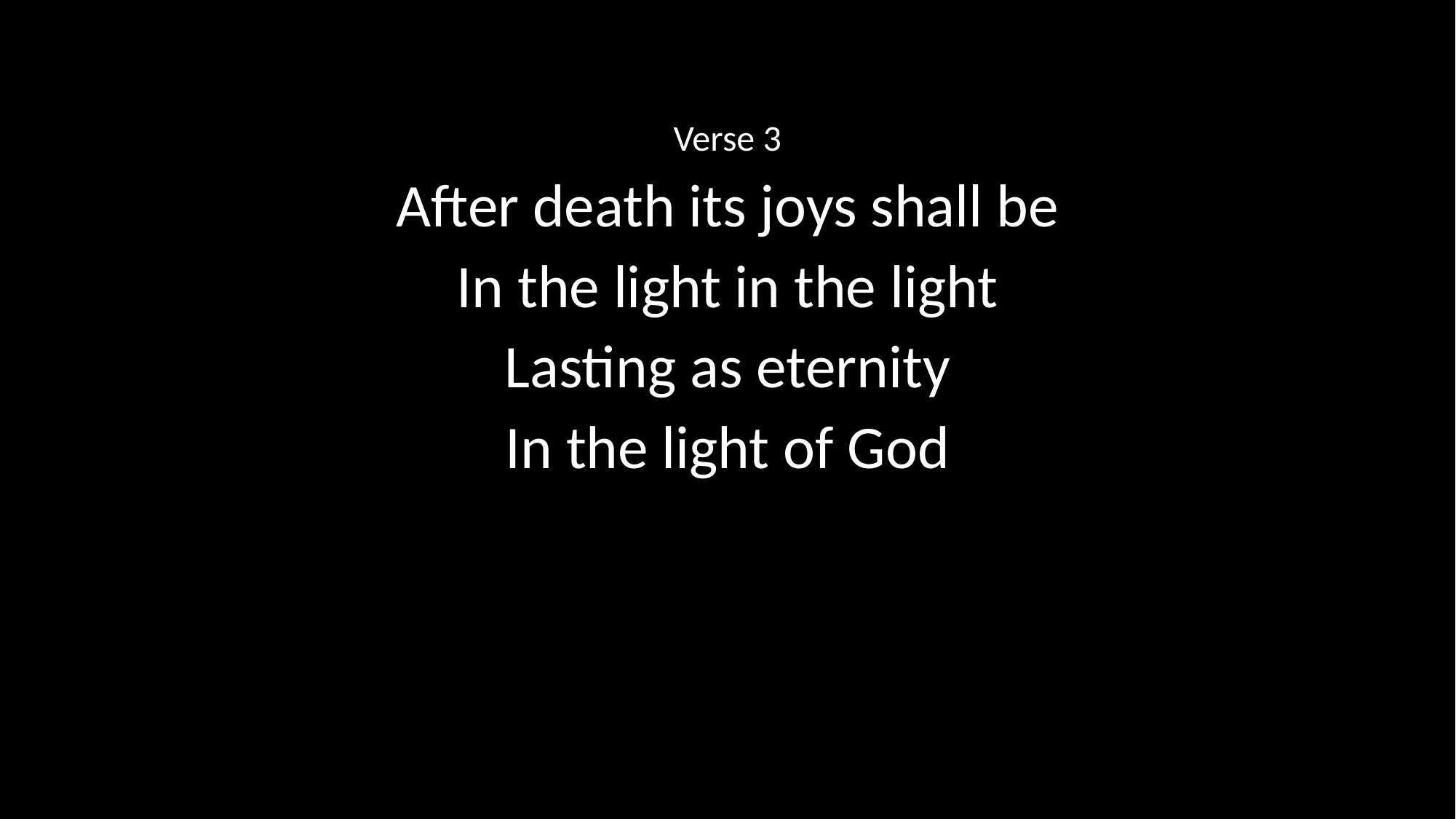

Verse 3
After death its joys shall be
In the light in the light
Lasting as eternity
In the light of God